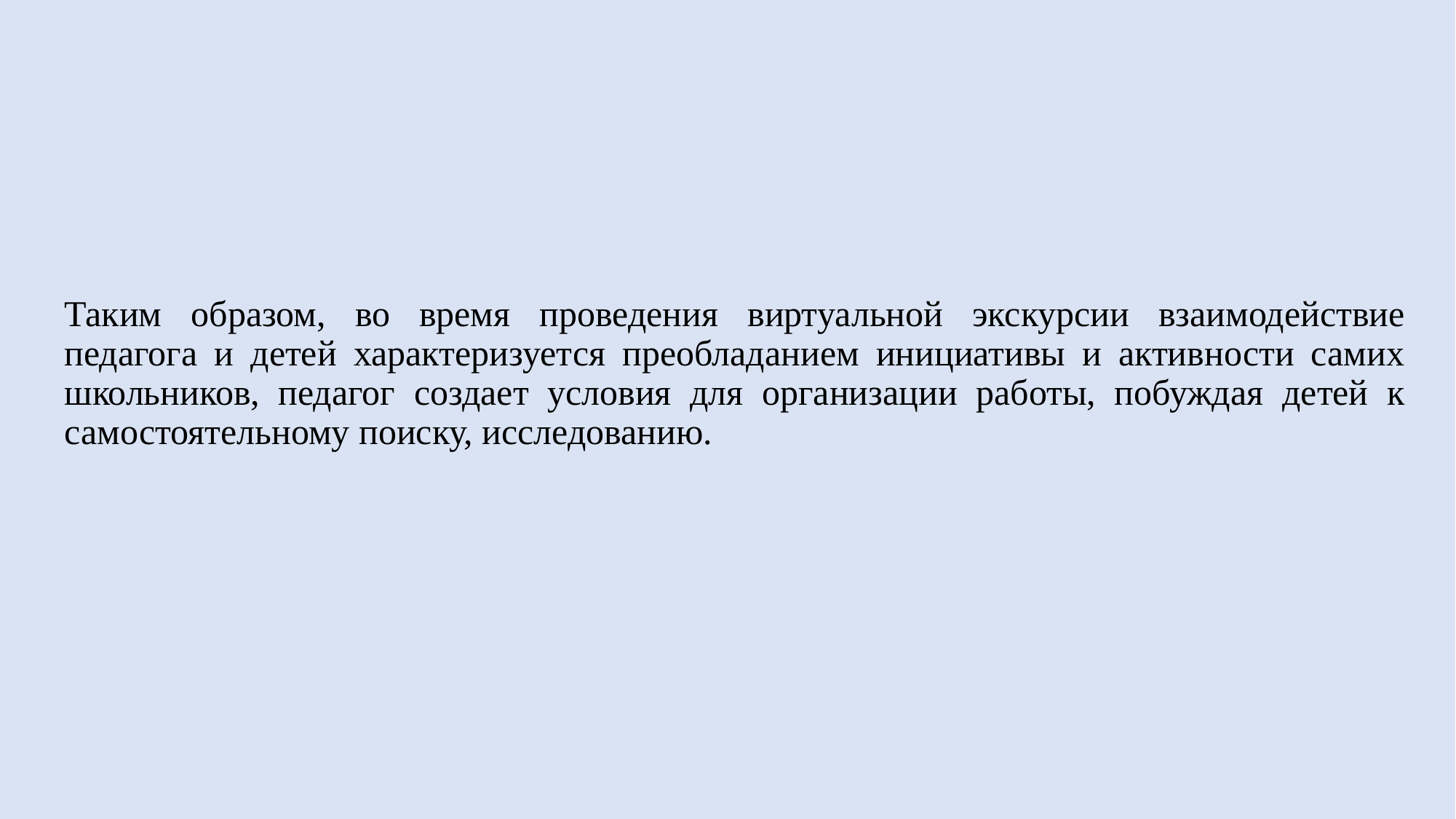

Таким образом, во время проведения виртуальной экскурсии взаимодействие педагога и детей характеризуется преобладанием инициативы и активности самих школьников, педагог создает условия для организации работы, побуждая детей к самостоятельному поиску, исследованию.